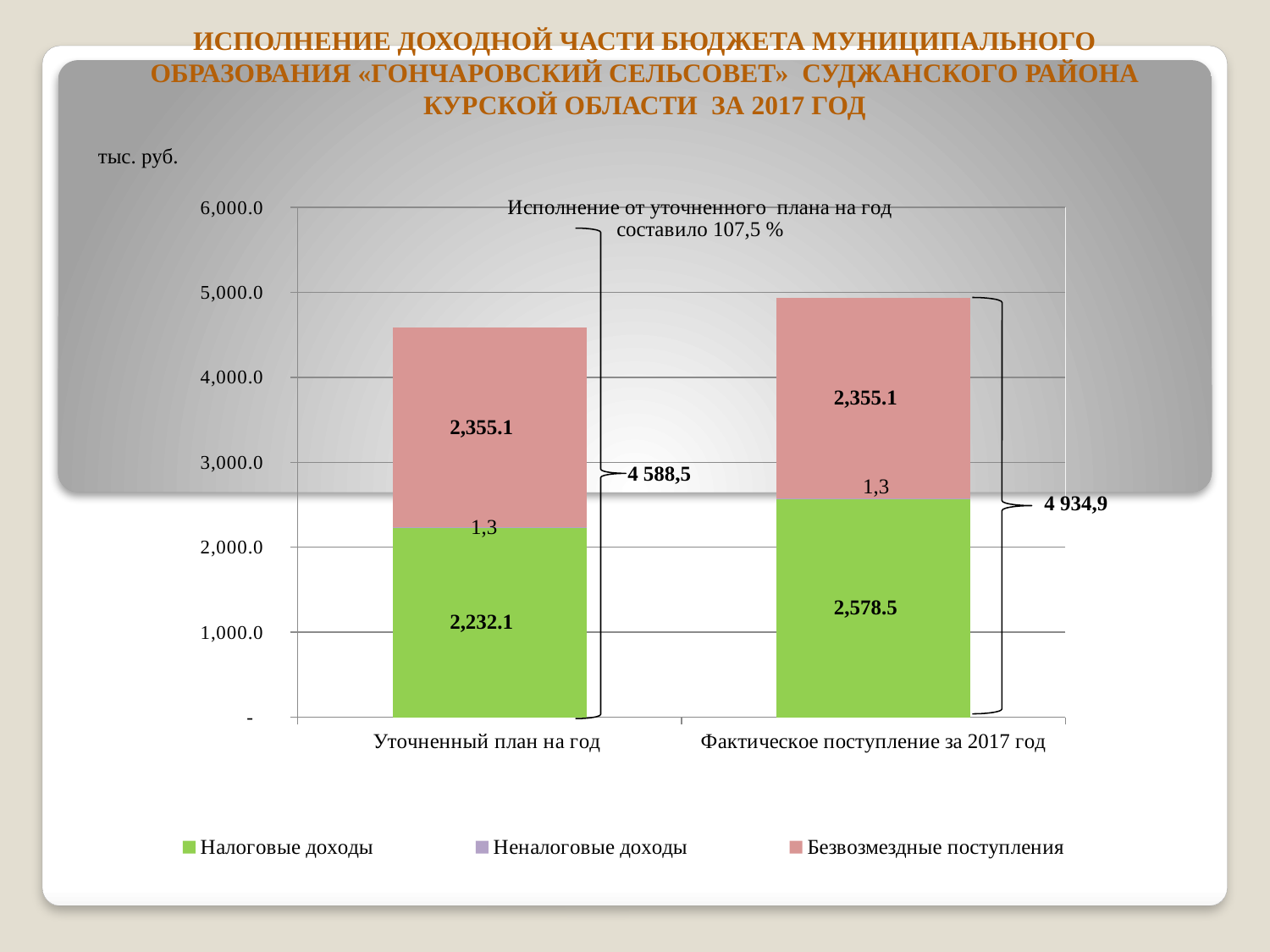

# Исполнение доходной части бюджета муниципального образования «Гончаровский сельсовет»  суджанского района курской области  за 2017 год
тыс. руб.

### Chart

| Category | Налоговые доходы | Неналоговые доходы | Безвозмездные поступления |
|---|---|---|---|
| Уточненный план на год  | 2232.1 | 1.3 | 2355.1 |
| Фактическое поступление за 2017 год | 2578.5 | 1.3 | 2355.1 |